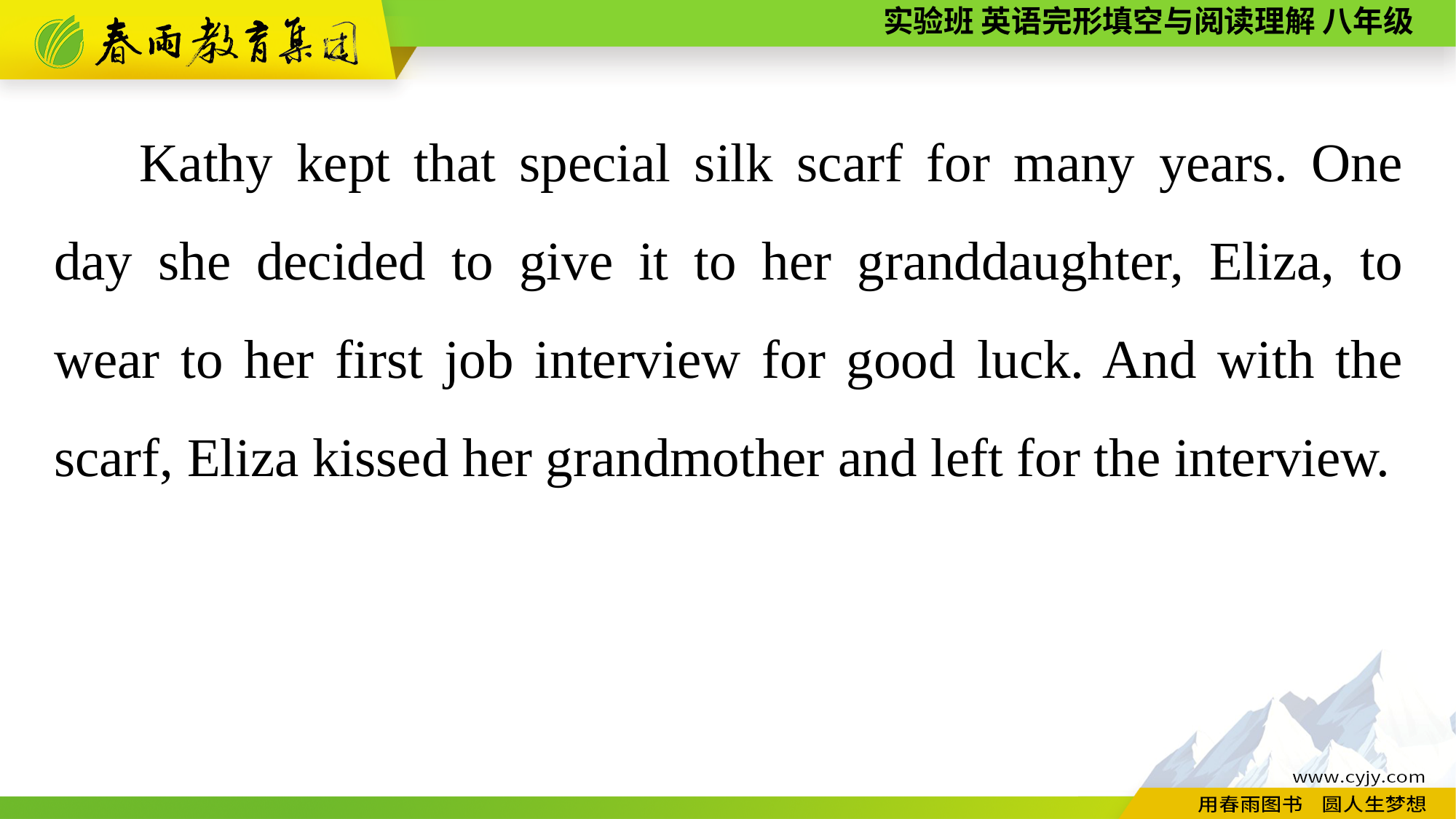

Kathy kept that special silk scarf for many years. One day she decided to give it to her granddaughter, Eliza, to wear to her first job interview for good luck. And with the scarf, Eliza kissed her grandmother and left for the interview.